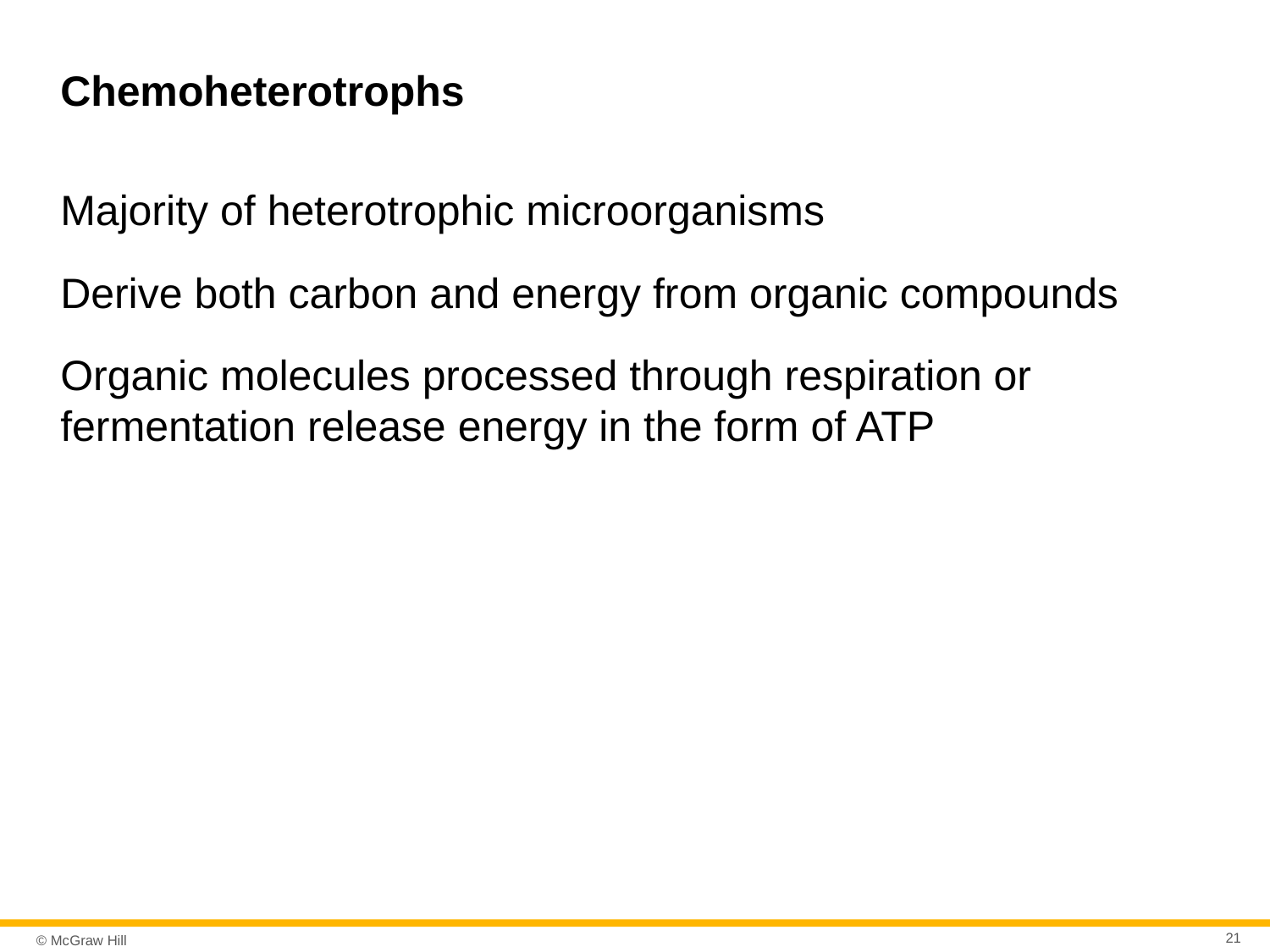

# Chemoheterotrophs
Majority of heterotrophic microorganisms
Derive both carbon and energy from organic compounds
Organic molecules processed through respiration or fermentation release energy in the form of ATP